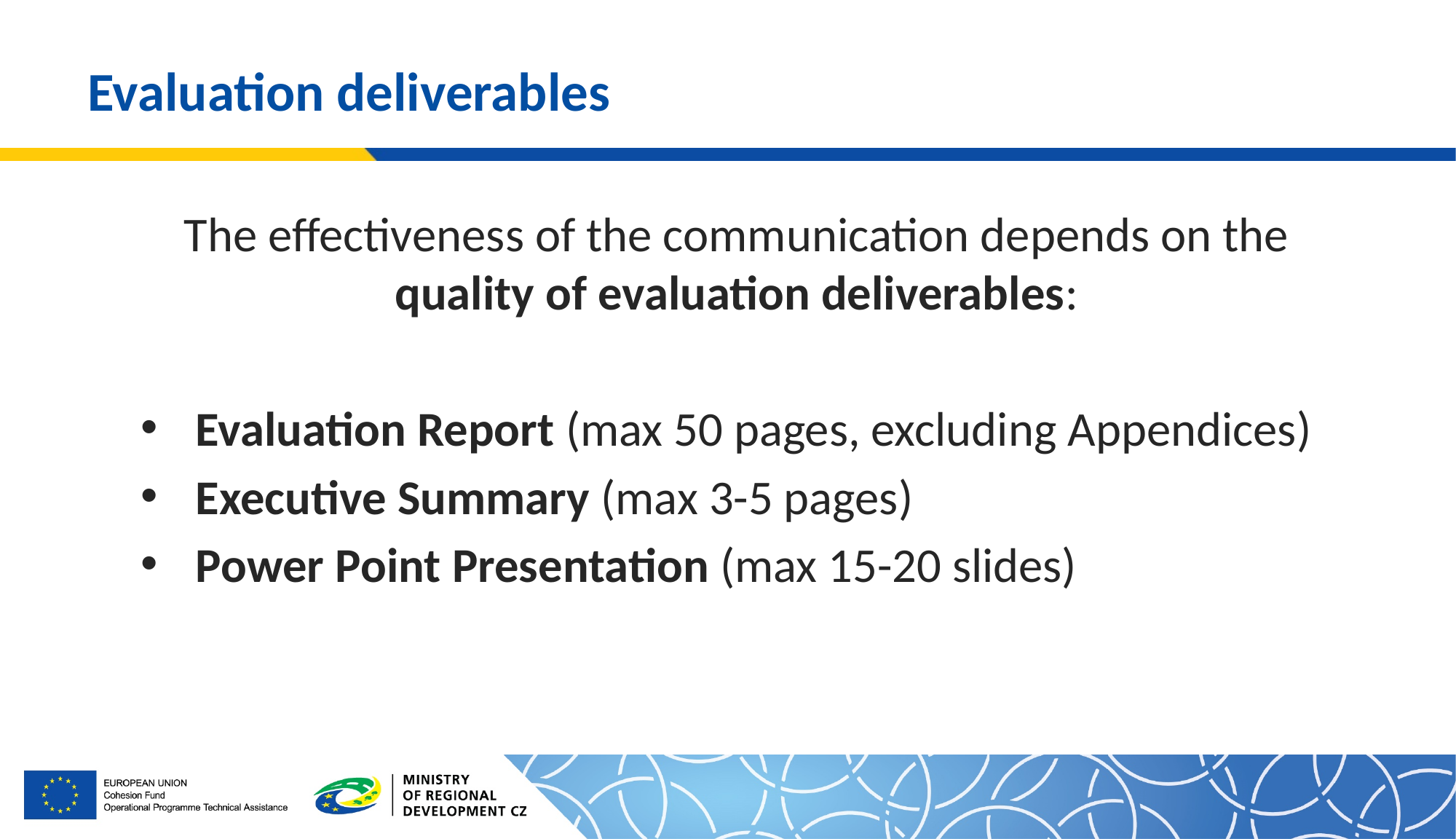

# Evaluation deliverables
The effectiveness of the communication depends on the quality of evaluation deliverables:

Evaluation Report (max 50 pages, excluding Appendices)
Executive Summary (max 3-5 pages)
Power Point Presentation (max 15-20 slides)